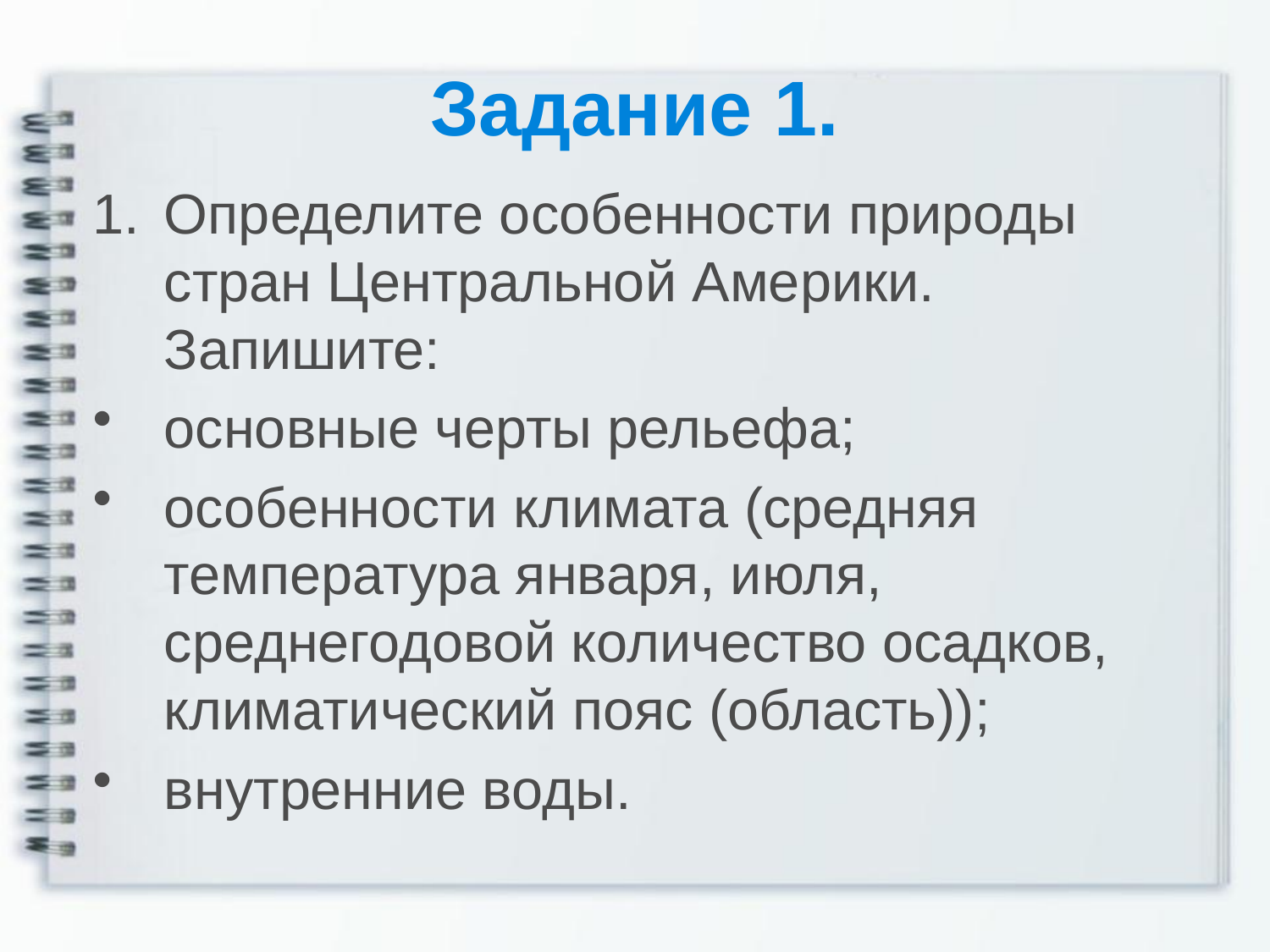

# Задание 1.
Определите особенности природы стран Центральной Америки. Запишите:
основные черты рельефа;
особенности климата (средняя температура января, июля, среднегодовой количество осадков, климатический пояс (область));
внутренние воды.